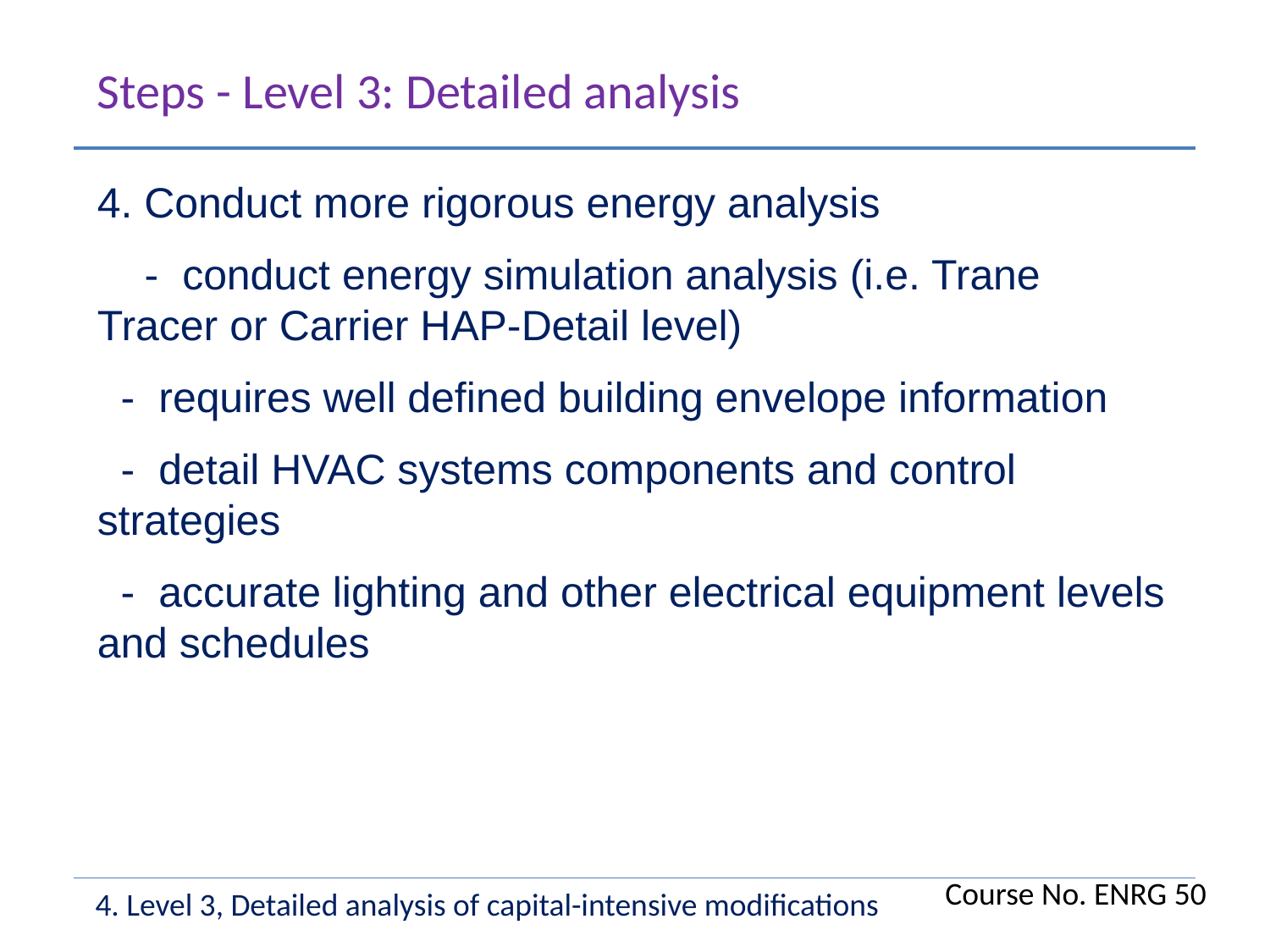

Steps - Level 3: Detailed analysis
4. Conduct more rigorous energy analysis
    -  conduct energy simulation analysis (i.e. Trane Tracer or Carrier HAP-Detail level)
  -  requires well defined building envelope information
  -  detail HVAC systems components and control strategies
  -  accurate lighting and other electrical equipment levels and schedules
Course No. ENRG 50
4. Level 3, Detailed analysis of capital-intensive modifications